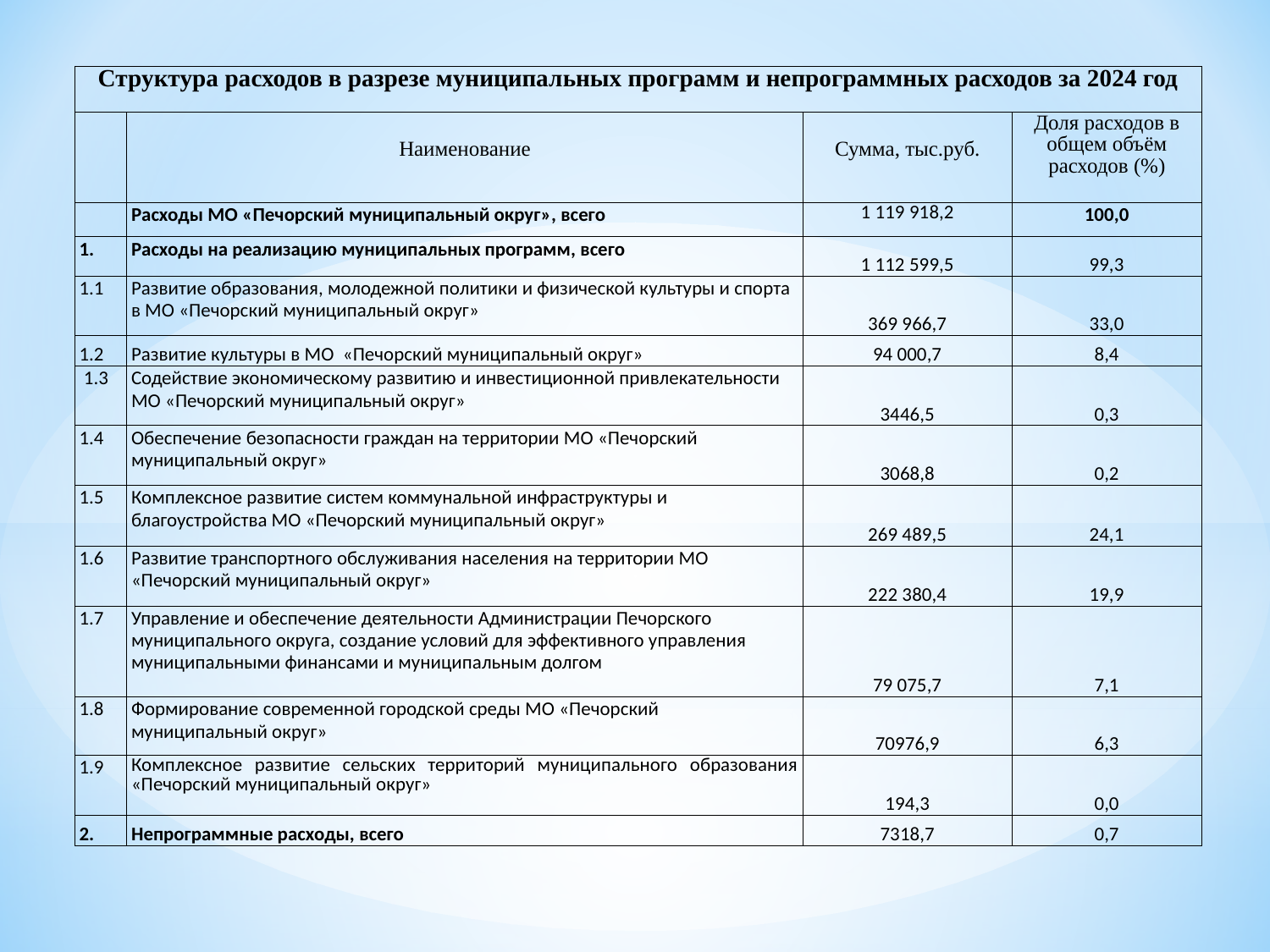

| Структура расходов в разрезе муниципальных программ и непрограммных расходов за 2024 год |  |  |  |
| --- | --- | --- | --- |
|  | Наименование | Сумма, тыс.руб. | Доля расходов в общем объём расходов (%) |
|  | Расходы МО «Печорский муниципальный округ», всего | 1 119 918,2 | 100,0 |
| 1. | Расходы на реализацию муниципальных программ, всего | 1 112 599,5 | 99,3 |
| 1.1 | Развитие образования, молодежной политики и физической культуры и спорта в МО «Печорский муниципальный округ» | 369 966,7 | 33,0 |
| 1.2 | Развитие культуры в МО «Печорский муниципальный округ» | 94 000,7 | 8,4 |
| 1.3 | Содействие экономическому развитию и инвестиционной привлекательности МО «Печорский муниципальный округ» | 3446,5 | 0,3 |
| 1.4 | Обеспечение безопасности граждан на территории МО «Печорский муниципальный округ» | 3068,8 | 0,2 |
| 1.5 | Комплексное развитие систем коммунальной инфраструктуры и благоустройства МО «Печорский муниципальный округ» | 269 489,5 | 24,1 |
| 1.6 | Развитие транспортного обслуживания населения на территории МО «Печорский муниципальный округ» | 222 380,4 | 19,9 |
| 1.7 | Управление и обеспечение деятельности Администрации Печорского муниципального округа, создание условий для эффективного управления муниципальными финансами и муниципальным долгом | 79 075,7 | 7,1 |
| 1.8 | Формирование современной городской среды МО «Печорский муниципальный округ» | 70976,9 | 6,3 |
| 1.9 | Комплексное развитие сельских территорий муниципального образования «Печорский муниципальный округ» | 194,3 | 0,0 |
| 2. | Непрограммные расходы, всего | 7318,7 | 0,7 |